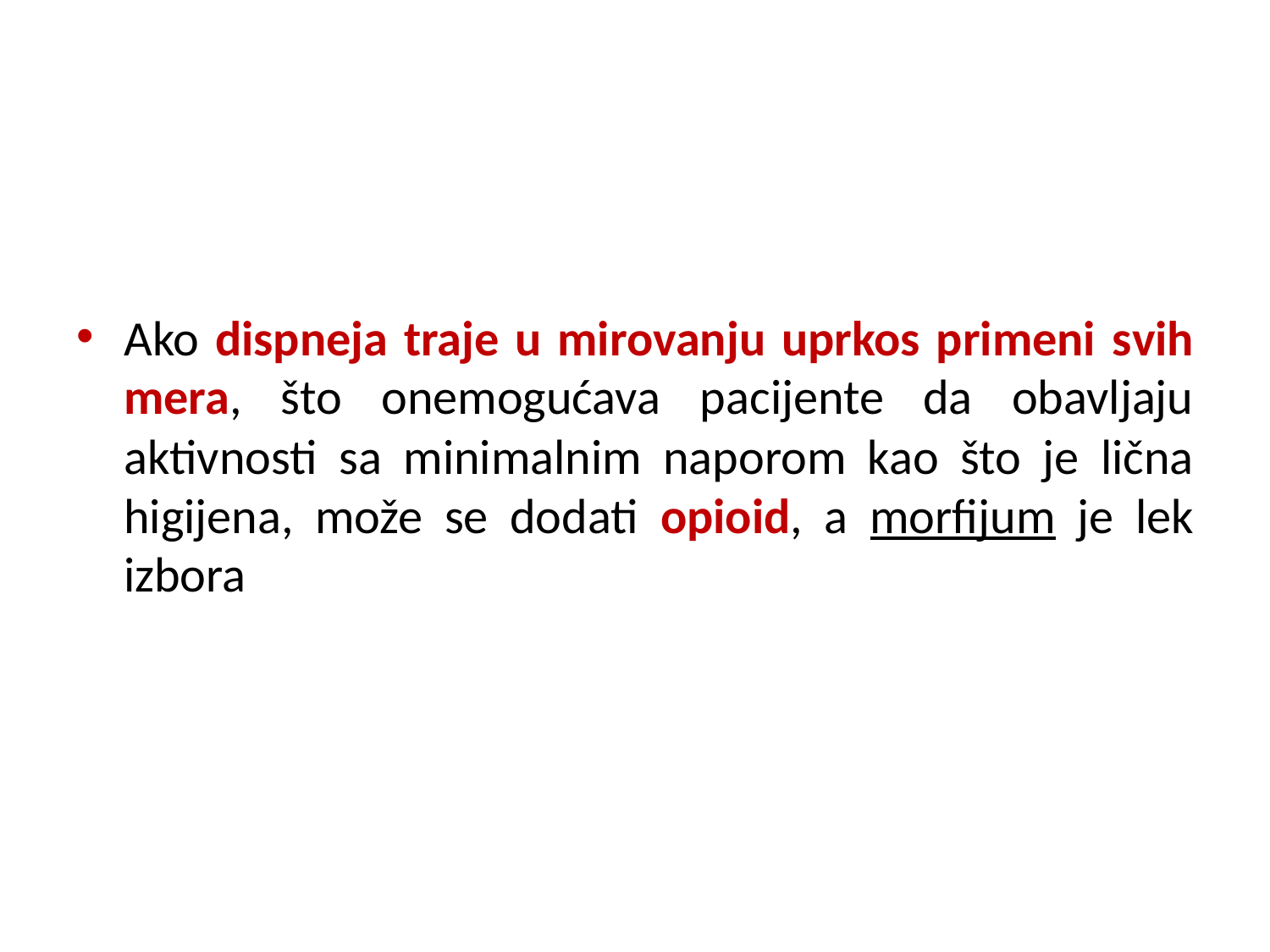

#

Ako dispneja traje u mirovanju uprkos primeni svih mera, što onemogućava pacijente da obavljaju aktivnosti sa minimalnim naporom kao što je lična higijena, može se dodati opioid, a morfijum je lek izbora